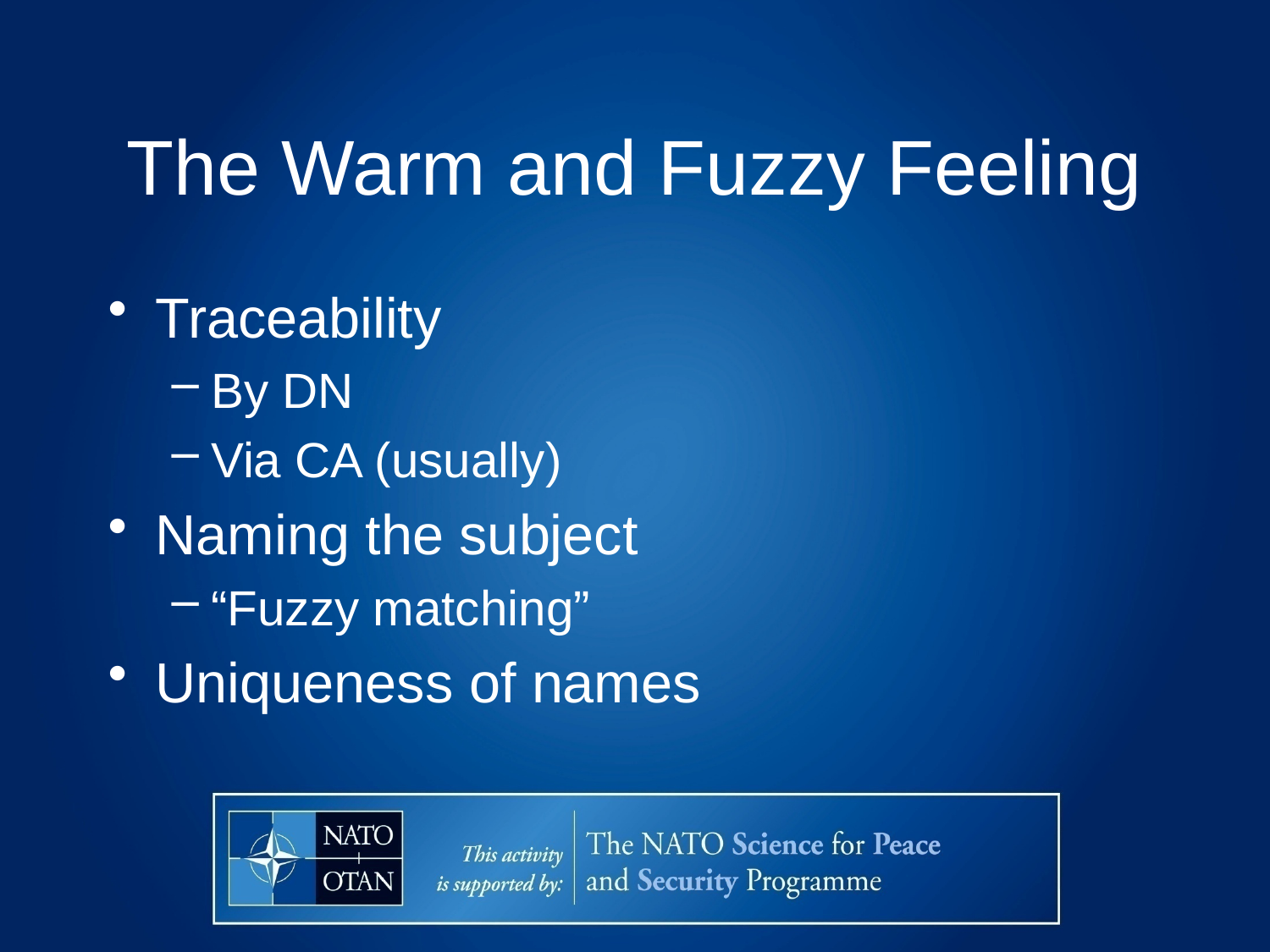

# The Warm and Fuzzy Feeling
Traceability
By DN
Via CA (usually)
Naming the subject
“Fuzzy matching”
Uniqueness of names